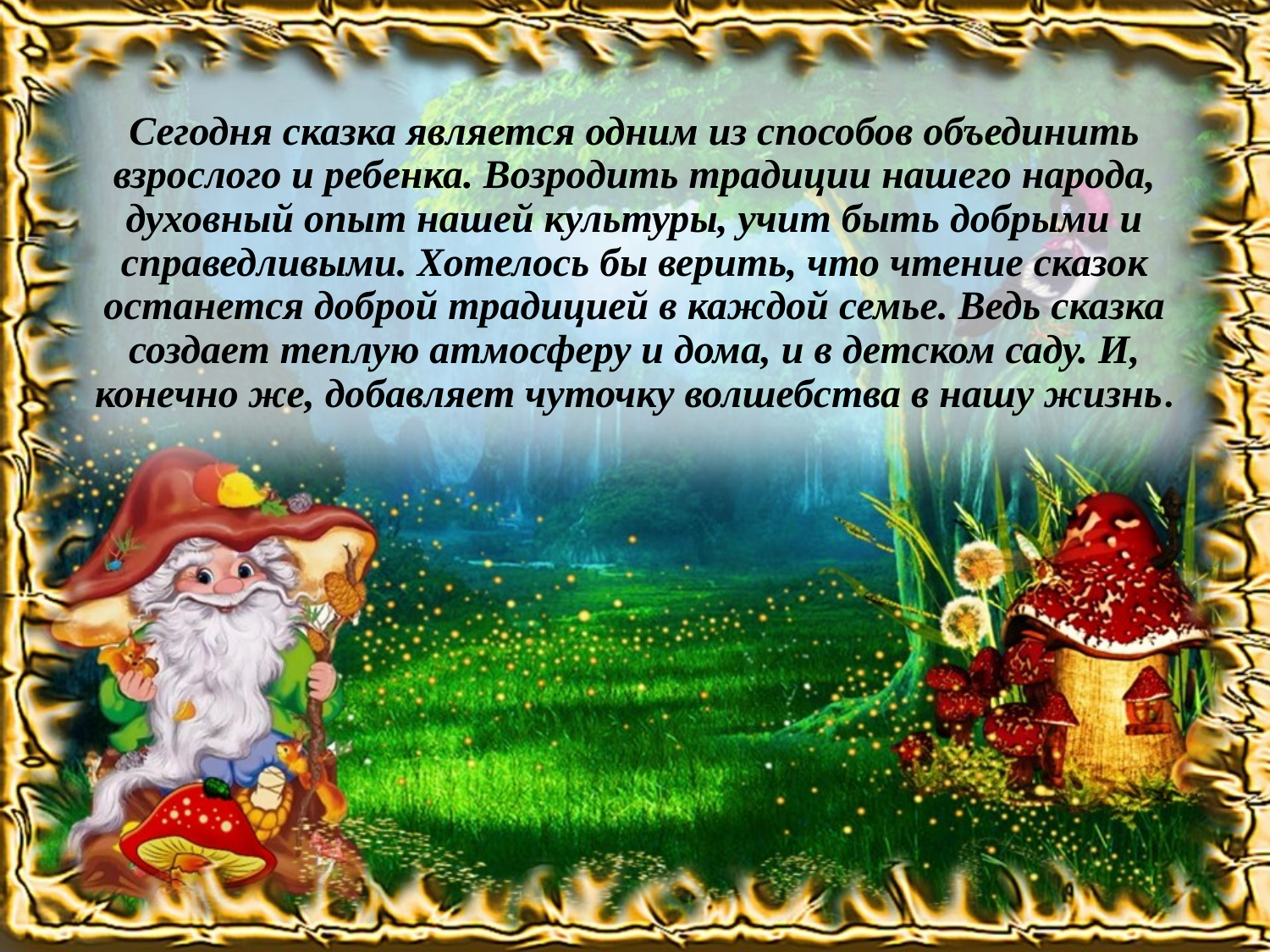

Сегодня сказка является одним из способов объединить взрослого и ребенка. Возродить традиции нашего народа, духовный опыт нашей культуры, учит быть добрыми и справедливыми. Хотелось бы верить, что чтение сказок останется доброй традицией в каждой семье. Ведь сказка создает теплую атмосферу и дома, и в детском саду. И, конечно же, добавляет чуточку волшебства в нашу жизнь.